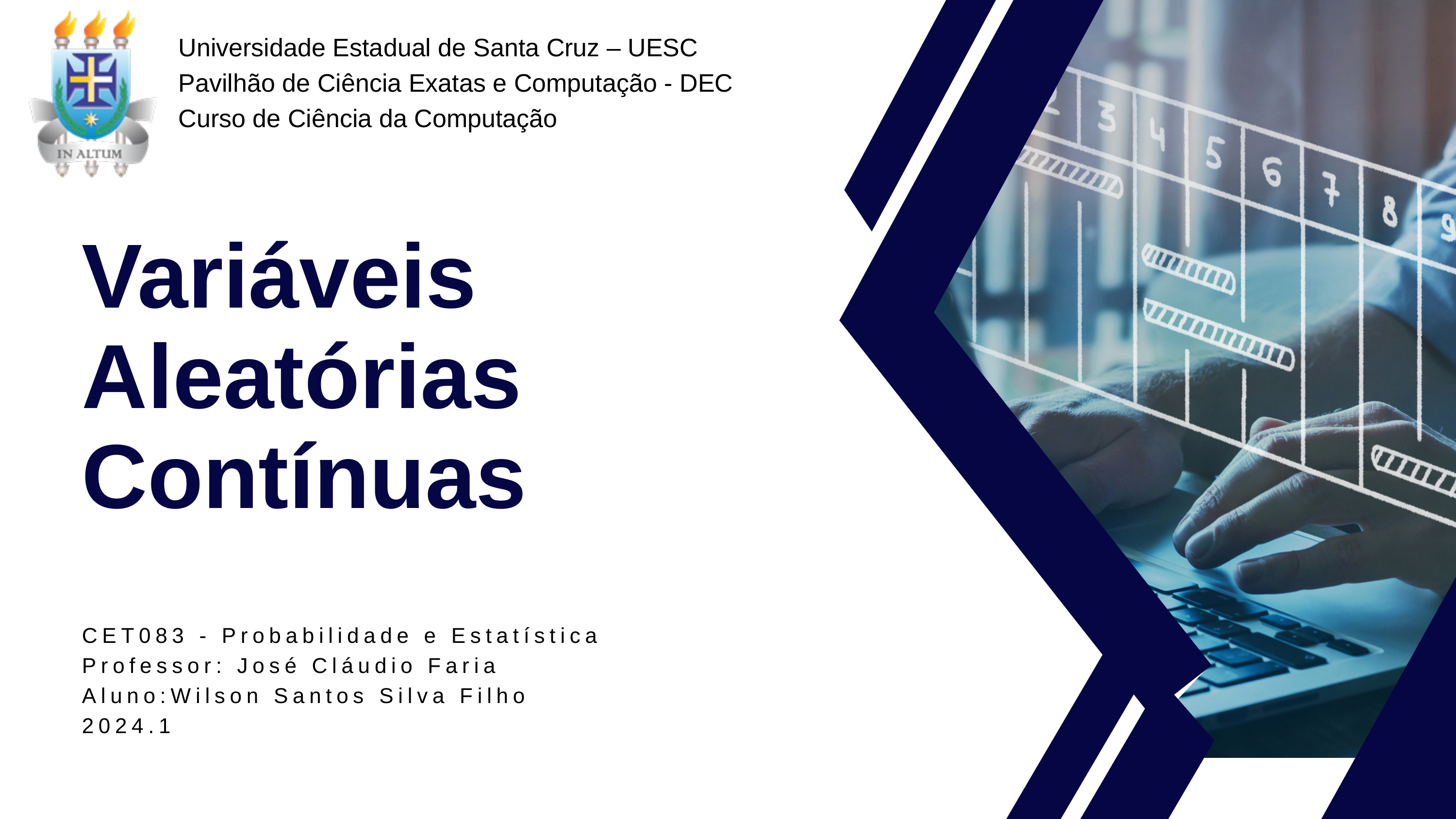

Universidade Estadual de Santa Cruz – UESC
Pavilhão de Ciência Exatas e Computação - DEC
Curso de Ciência da Computação

Variáveis Aleatórias  Contínuas

CET083 - Probabilidade e Estatística
Professor: José Cláudio Faria
Aluno:Wilson Santos Silva Filho
2024.1